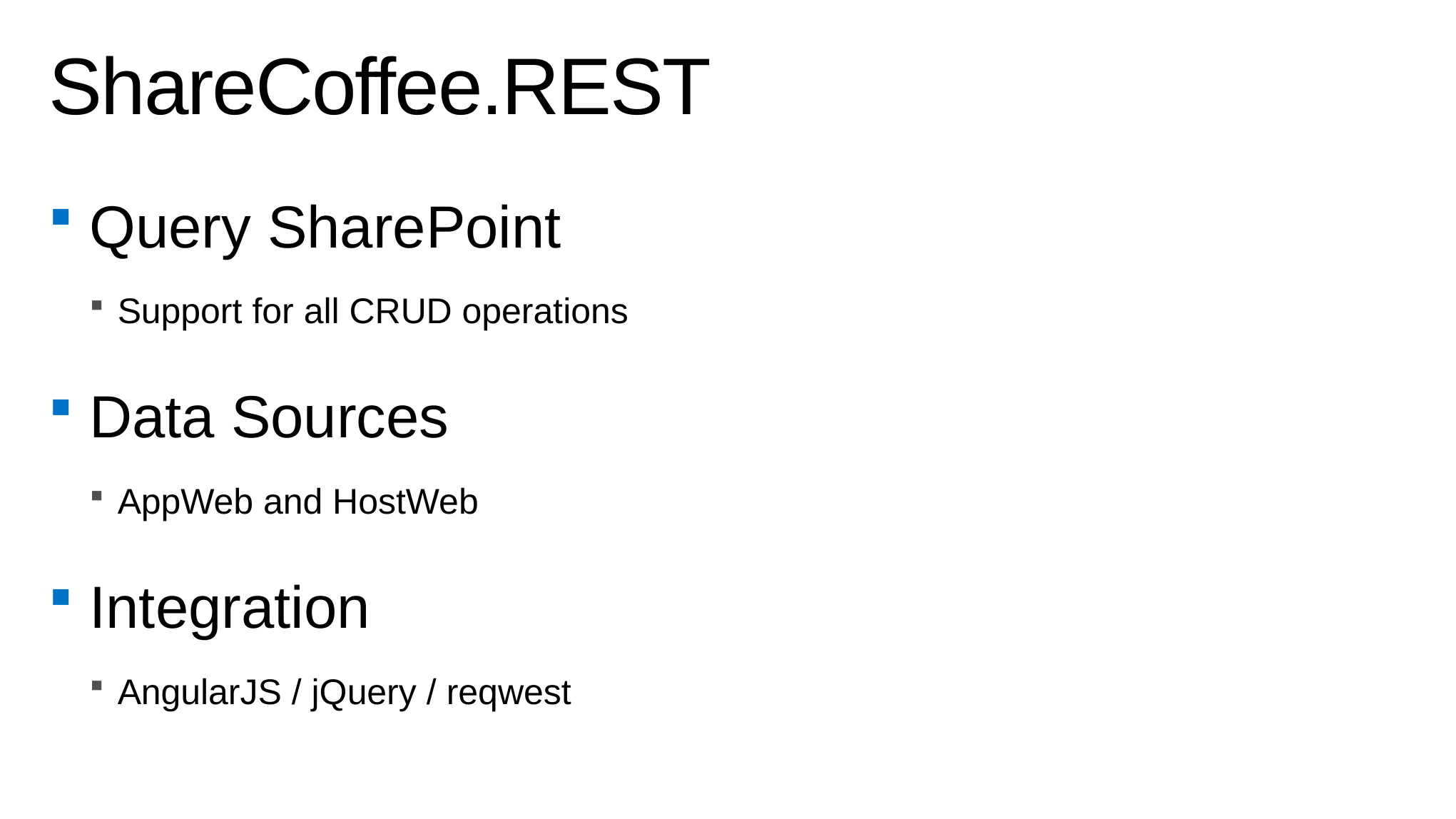

# ShareCoffee.REST
Query SharePoint
Support for all CRUD operations
Data Sources
AppWeb and HostWeb
Integration
AngularJS / jQuery / reqwest